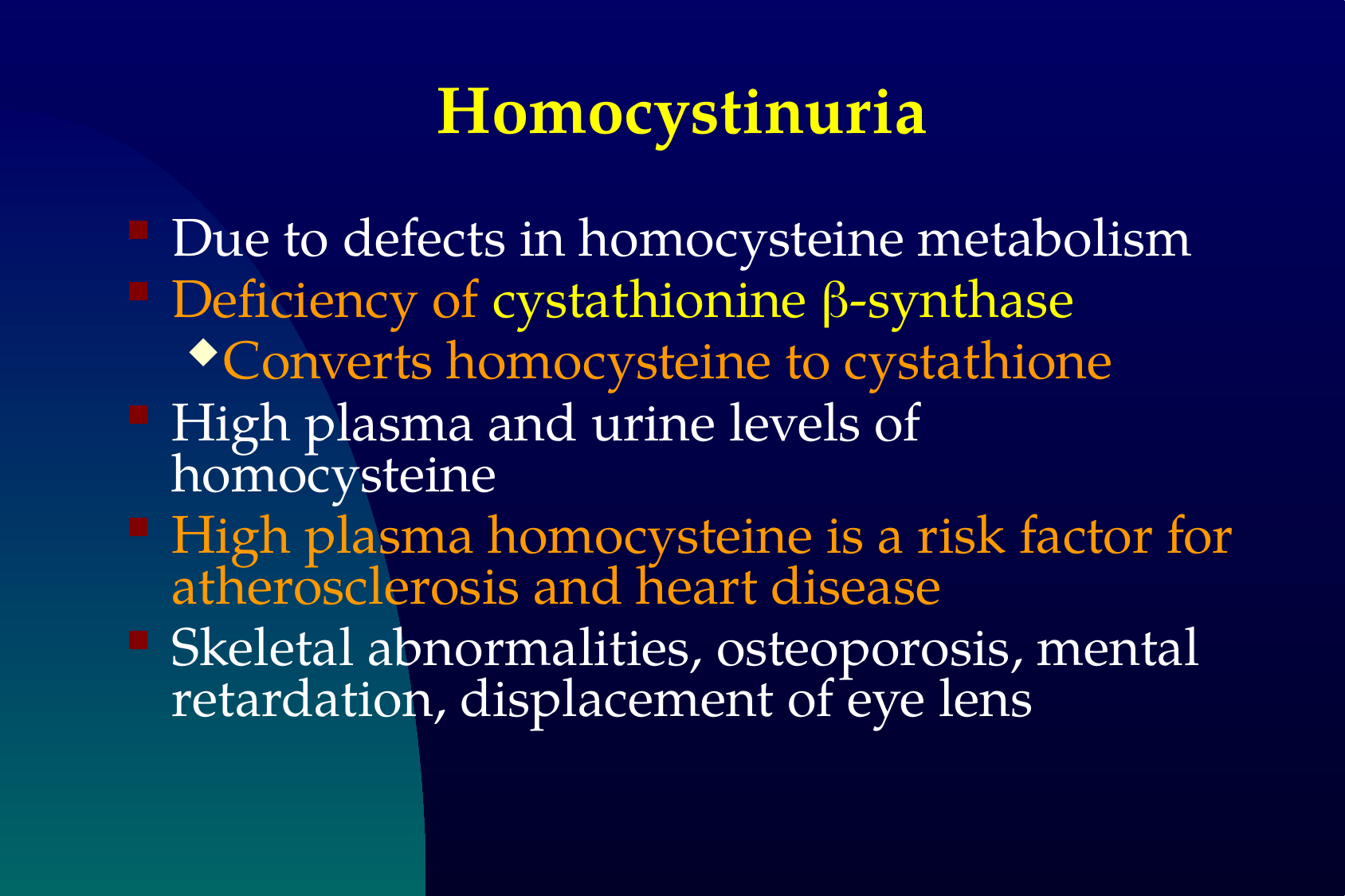

# Homocystinuria
Due to defects in homocysteine metabolism
Deficiency of cystathionine β-synthase
Converts homocysteine to cystathione
High plasma and urine levels of homocysteine
High plasma homocysteine is a risk factor for atherosclerosis and heart disease
Skeletal abnormalities, osteoporosis, mental retardation, displacement of eye lens